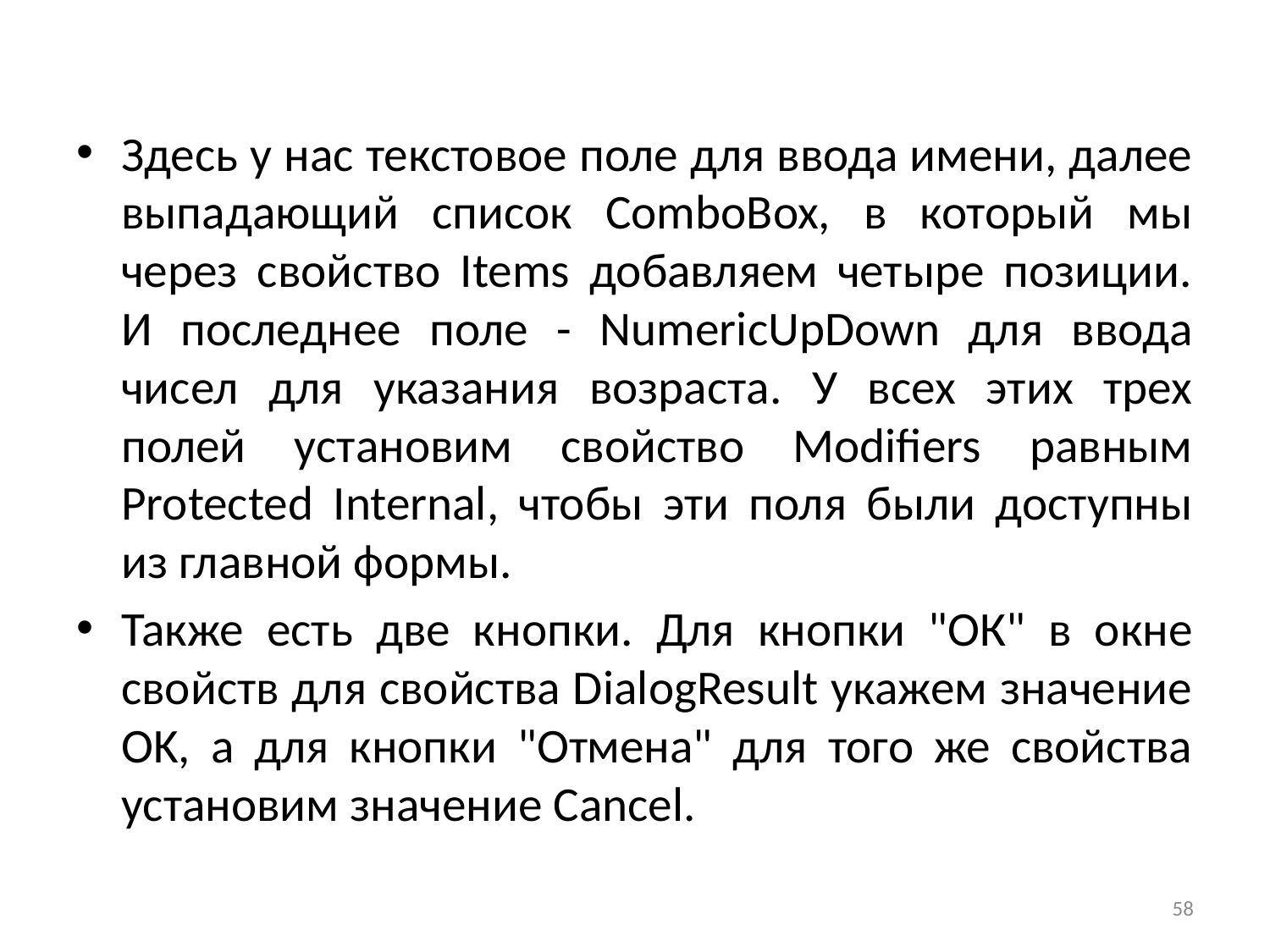

Здесь у нас текстовое поле для ввода имени, далее выпадающий список ComboBox, в который мы через свойство Items добавляем четыре позиции. И последнее поле - NumericUpDown для ввода чисел для указания возраста. У всех этих трех полей установим свойство Modifiers равным Protected Internal, чтобы эти поля были доступны из главной формы.
Также есть две кнопки. Для кнопки "ОК" в окне свойств для свойства DialogResult укажем значение OK, а для кнопки "Отмена" для того же свойства установим значение Cancel.

58